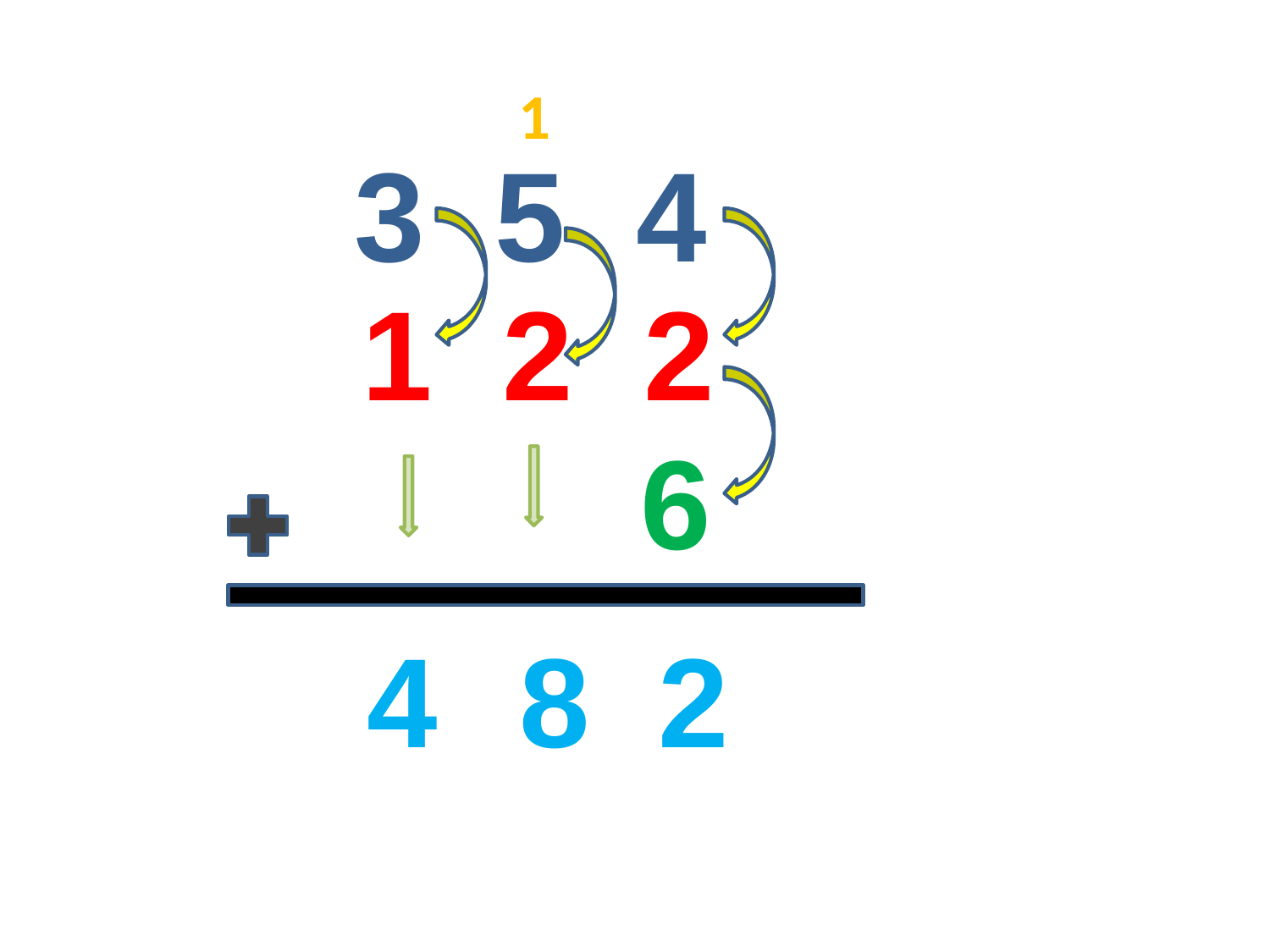

1
3  5  4

 1  2  2

    6

4
8
2